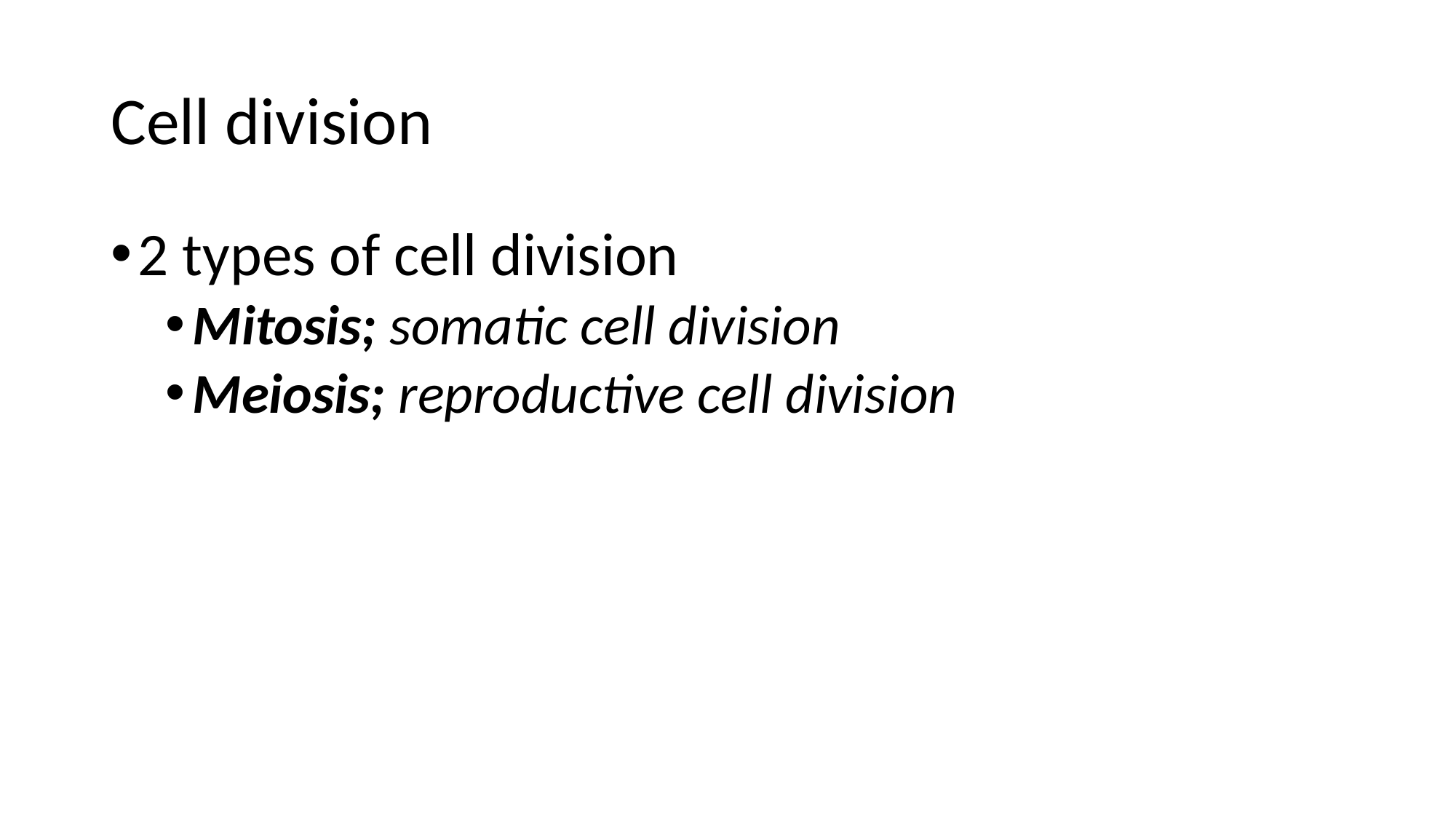

# Cell division
2 types of cell division
Mitosis; somatic cell division
Meiosis; reproductive cell division